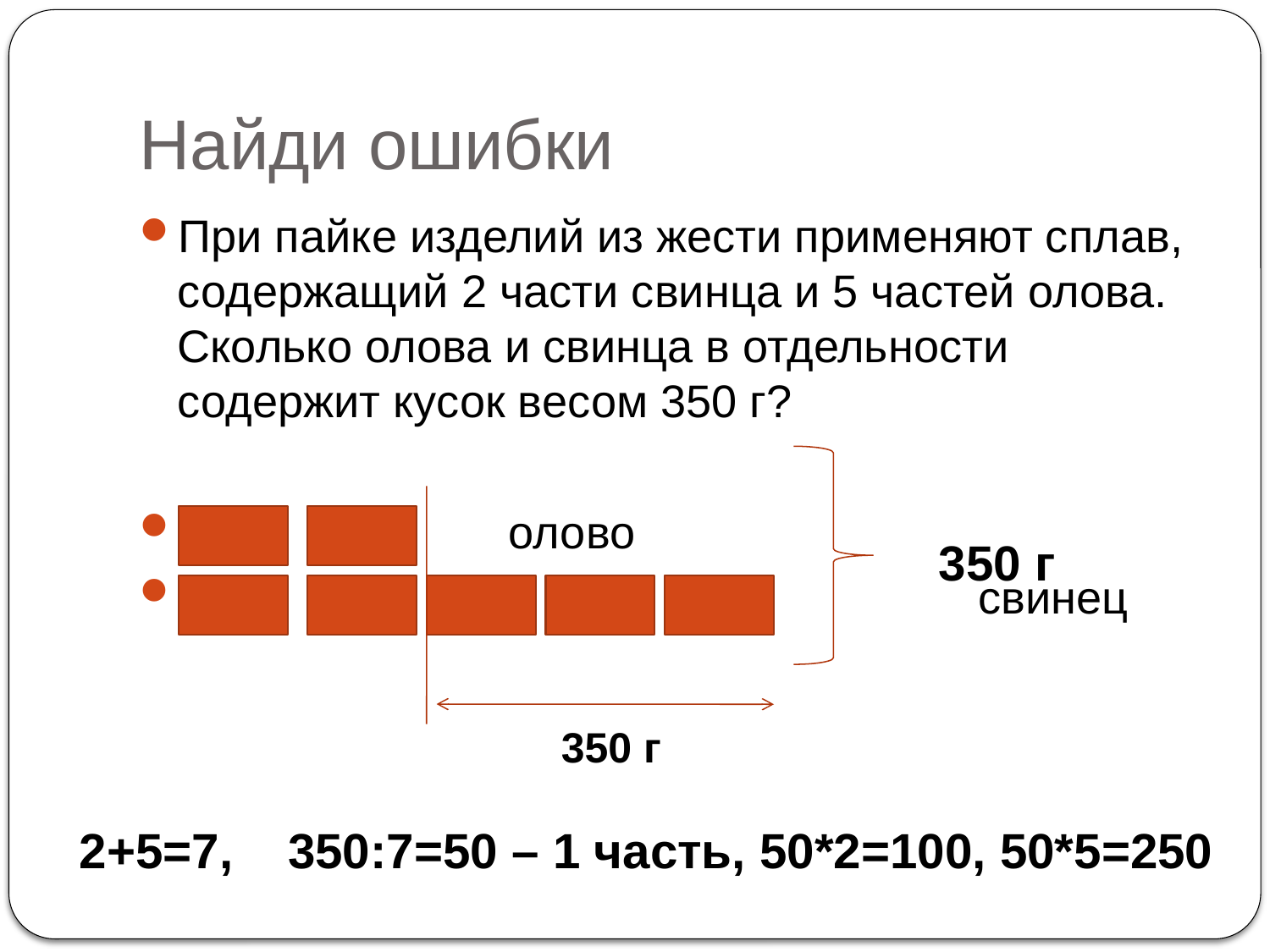

# Найди ошибки
При пайке изделий из жести применяют сплав, содержащий 2 части свинца и 5 частей олова. Сколько олова и свинца в отдельности содержит кусок весом 350 г?

                          олово
                                                               свинец

350 г

350 г
2+5=7,    350:7=50 – 1 часть, 50*2=100, 50*5=250